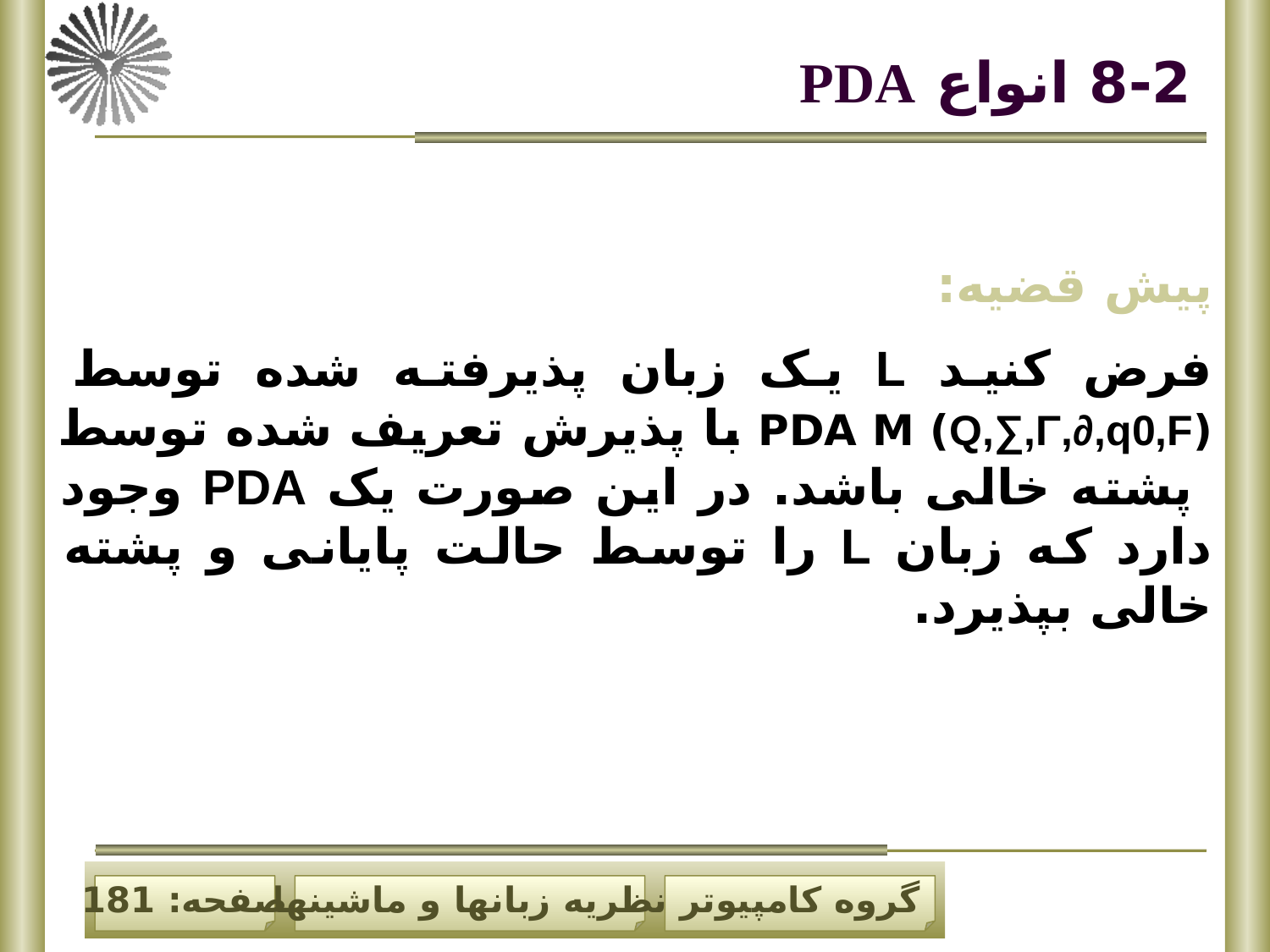

# 8-2 انواع PDA
پیش قضیه:
فرض کنید L یک زبان پذیرفته شده توسط (Q,∑,Γ,∂,q0,F) PDA M با پذیرش تعریف شده توسط  پشته خالی باشد. در این صورت یک PDA وجود دارد که زبان L را توسط حالت پایانی و پشته خالی بپذیرد.